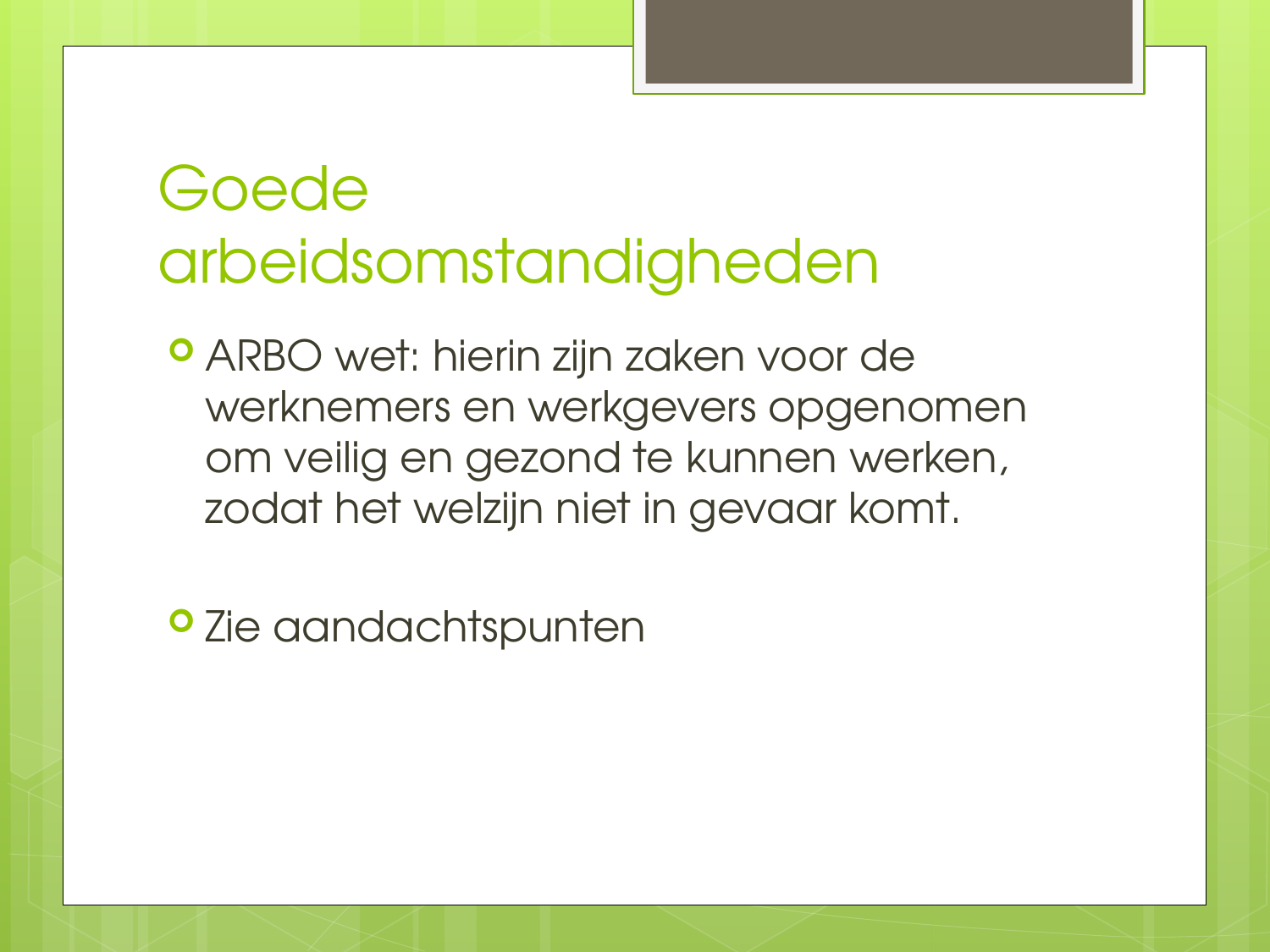

# Goede arbeidsomstandigheden
ARBO wet: hierin zijn zaken voor de werknemers en werkgevers opgenomen om veilig en gezond te kunnen werken, zodat het welzijn niet in gevaar komt.

Zie aandachtspunten